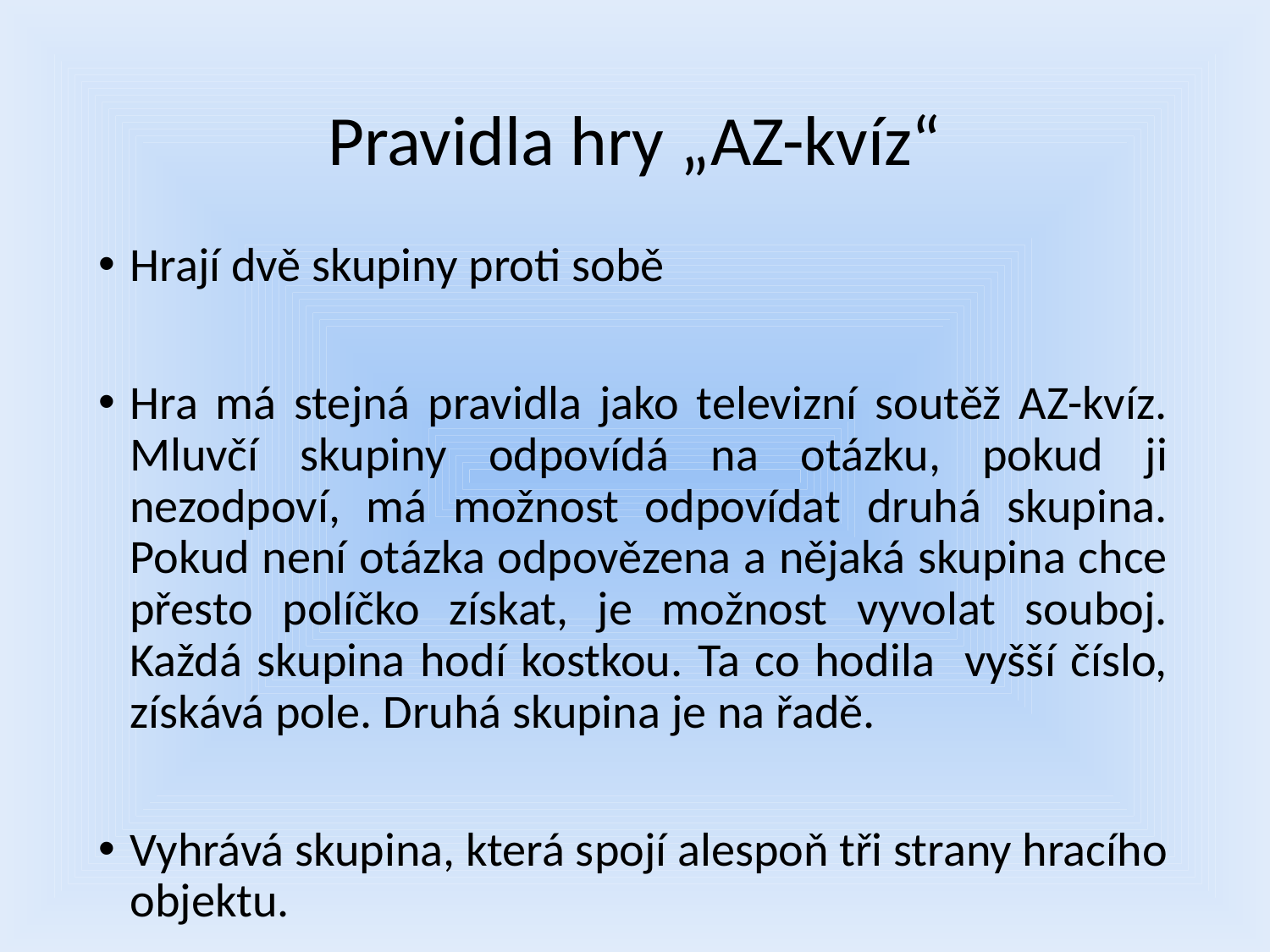

# Pravidla hry „AZ-kvíz“
Hrají dvě skupiny proti sobě

Hra má stejná pravidla jako televizní soutěž AZ-kvíz. Mluvčí skupiny odpovídá na otázku, pokud ji nezodpoví, má možnost odpovídat druhá skupina. Pokud není otázka odpovězena a nějaká skupina chce přesto políčko získat, je možnost vyvolat souboj. Každá skupina hodí kostkou. Ta co hodila  vyšší číslo, získává pole. Druhá skupina je na řadě.

Vyhrává skupina, která spojí alespoň tři strany hracího objektu.